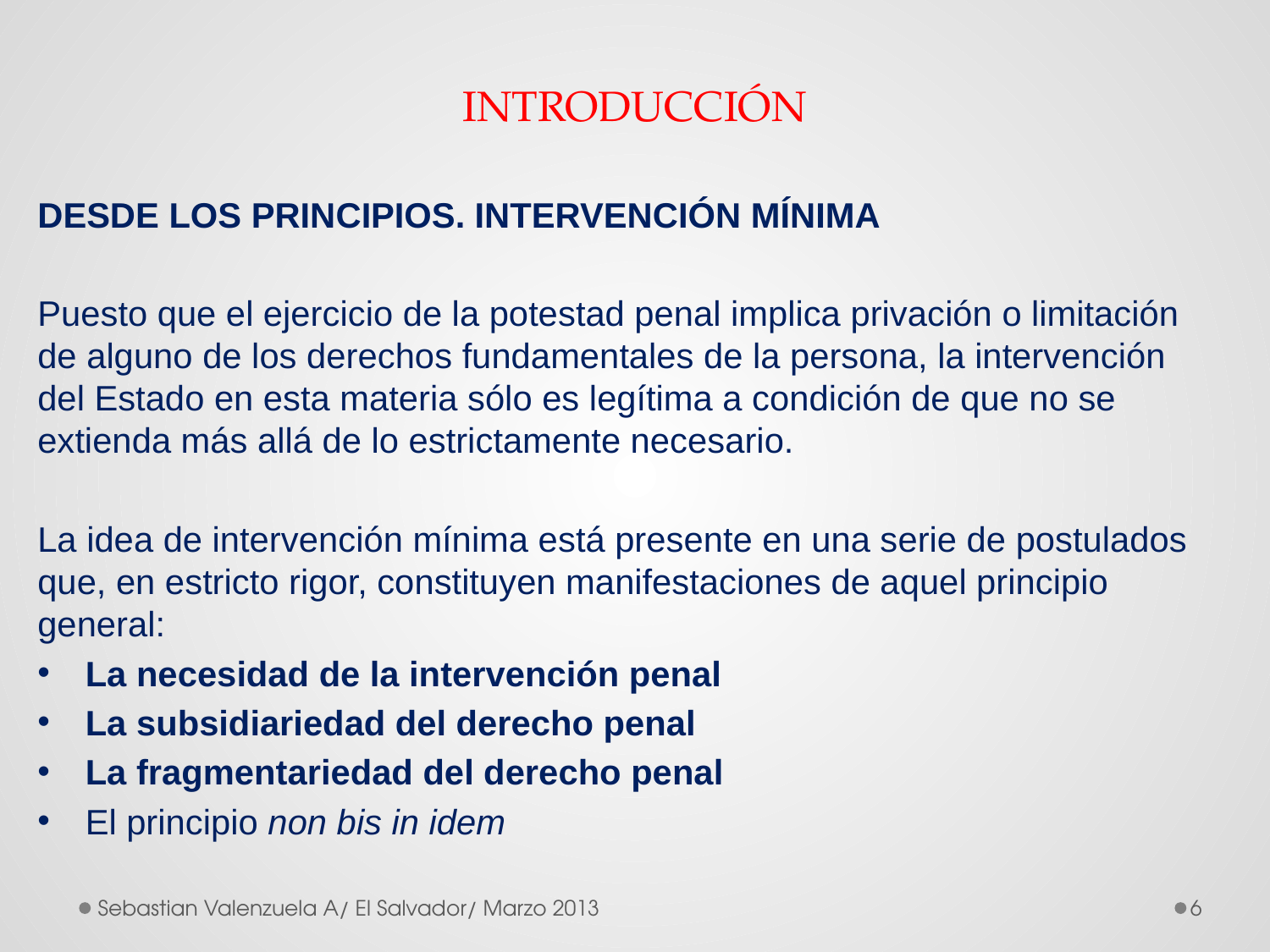

# INTRODUCCIÓN
DESDE LOS PRINCIPIOS. INTERVENCIÓN MÍNIMA

Puesto que el ejercicio de la potestad penal implica privación o limitación de alguno de los derechos fundamentales de la persona, la intervención del Estado en esta materia sólo es legítima a condición de que no se extienda más allá de lo estrictamente necesario.

La idea de intervención mínima está presente en una serie de postulados que, en estricto rigor, constituyen manifestaciones de aquel principio general:
La necesidad de la intervención penal
La subsidiariedad del derecho penal
La fragmentariedad del derecho penal
El principio non bis in idem
Sebastian Valenzuela A/ El Salvador/ Marzo 2013
6